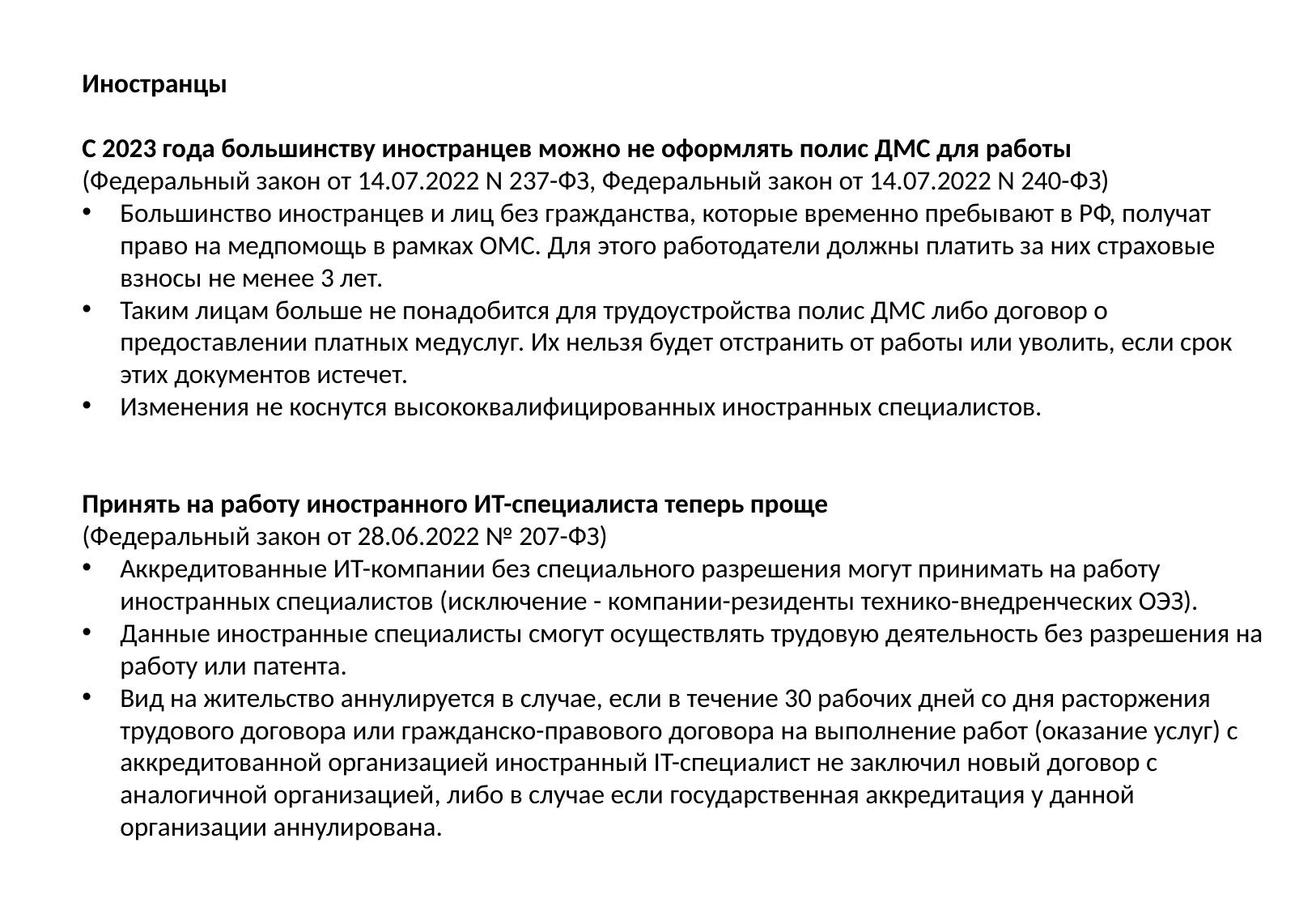

Иностранцы

С 2023 года большинству иностранцев можно не оформлять полис ДМС для работы
(Федеральный закон от 14.07.2022 N 237-ФЗ, Федеральный закон от 14.07.2022 N 240-ФЗ)
Большинство иностранцев и лиц без гражданства, которые временно пребывают в РФ, получат право на медпомощь в рамках ОМС. Для этого работодатели должны платить за них страховые взносы не менее 3 лет.
Таким лицам больше не понадобится для трудоустройства полис ДМС либо договор о предоставлении платных медуслуг. Их нельзя будет отстранить от работы или уволить, если срок этих документов истечет.
Изменения не коснутся высококвалифицированных иностранных специалистов.

Принять на работу иностранного ИТ-специалиста теперь проще
(Федеральный закон от 28.06.2022 № 207-ФЗ)
Аккредитованные ИТ-компании без специального разрешения могут принимать на работу иностранных специалистов (исключение - компании-резиденты технико-внедренческих ОЭЗ).
Данные иностранные специалисты смогут осуществлять трудовую деятельность без разрешения на работу или патента.
Вид на жительство аннулируется в случае, если в течение 30 рабочих дней со дня расторжения трудового договора или гражданско-правового договора на выполнение работ (оказание услуг) с аккредитованной организацией иностранный IT-специалист не заключил новый договор с аналогичной организацией, либо в случае если государственная аккредитация у данной организации аннулирована.